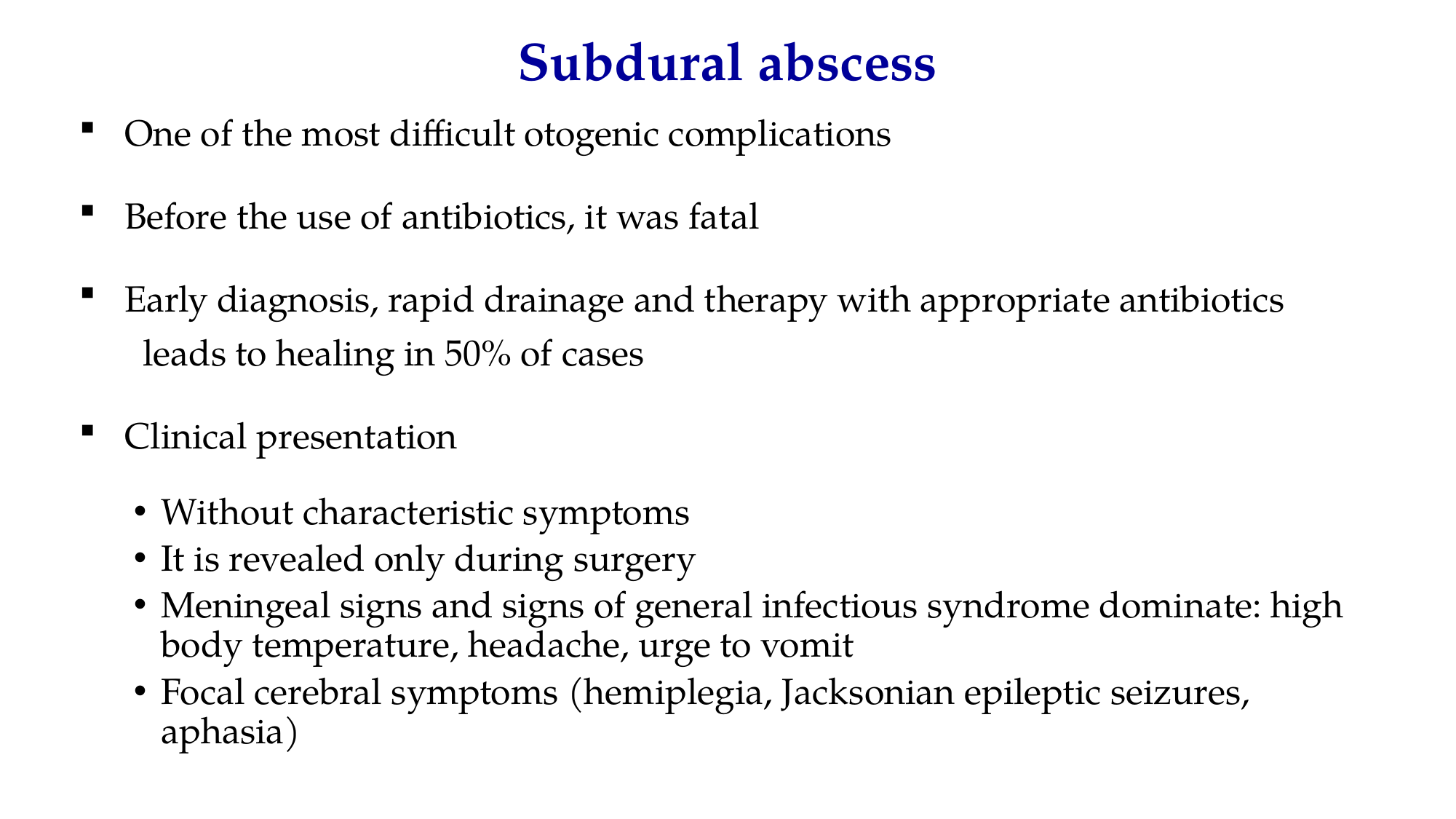

Subdural abscess
  One of the most difficult otogenic complications

  Before the use of antibiotics, it was fatal

  Early diagnosis, rapid drainage and therapy with appropriate antibiotics
       leads to healing in 50% of cases

  Clinical presentation

Without characteristic symptoms
It is revealed only during surgery
Meningeal signs and signs of general infectious syndrome dominate: high body temperature, headache, urge to vomit
Focal cerebral symptoms (hemiplegia, Jacksonian epileptic seizures, aphasia)